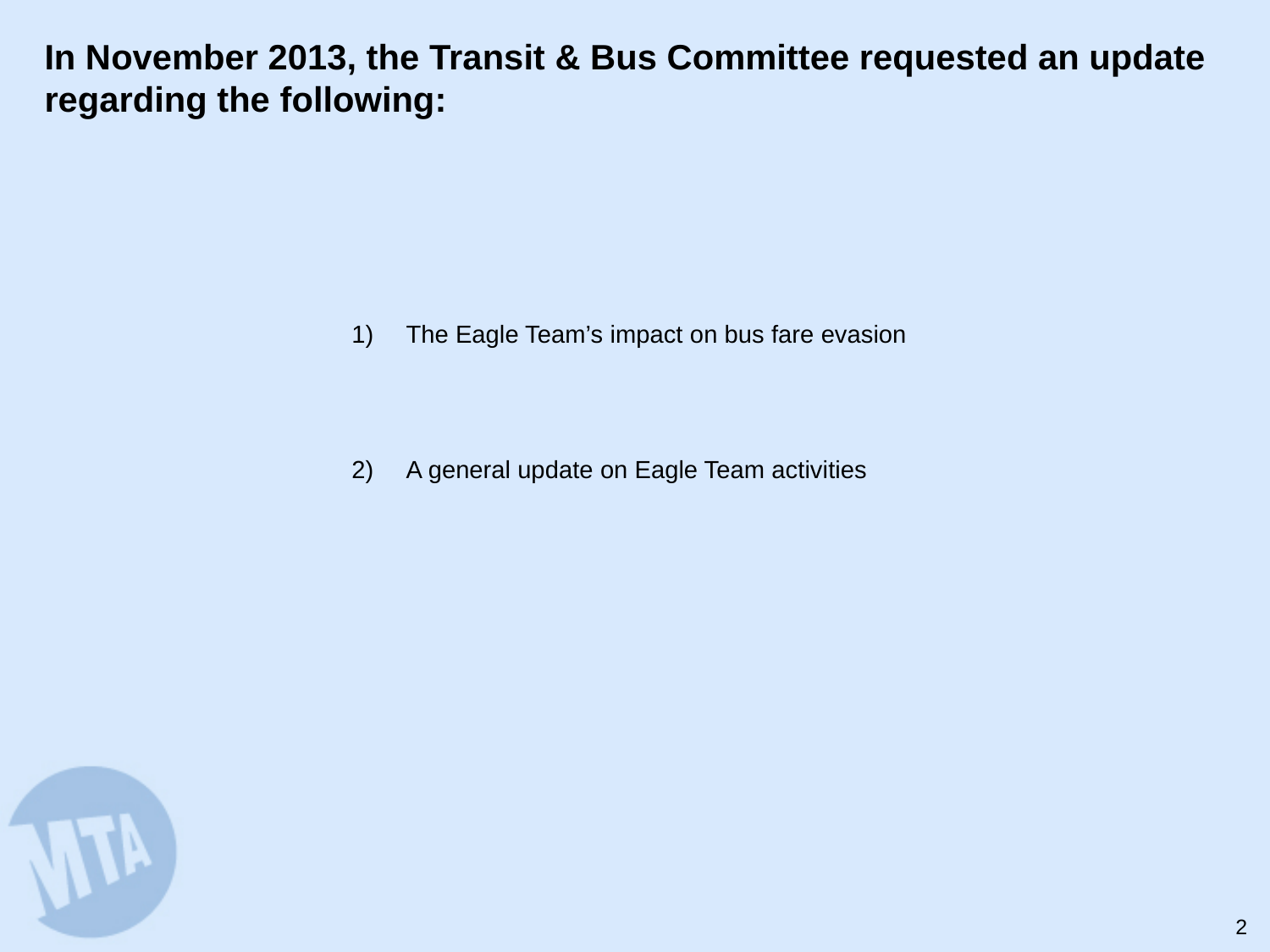

# In November 2013, the Transit & Bus Committee requested an update regarding the following:
The Eagle Team’s impact on bus fare evasion
A general update on Eagle Team activities
2